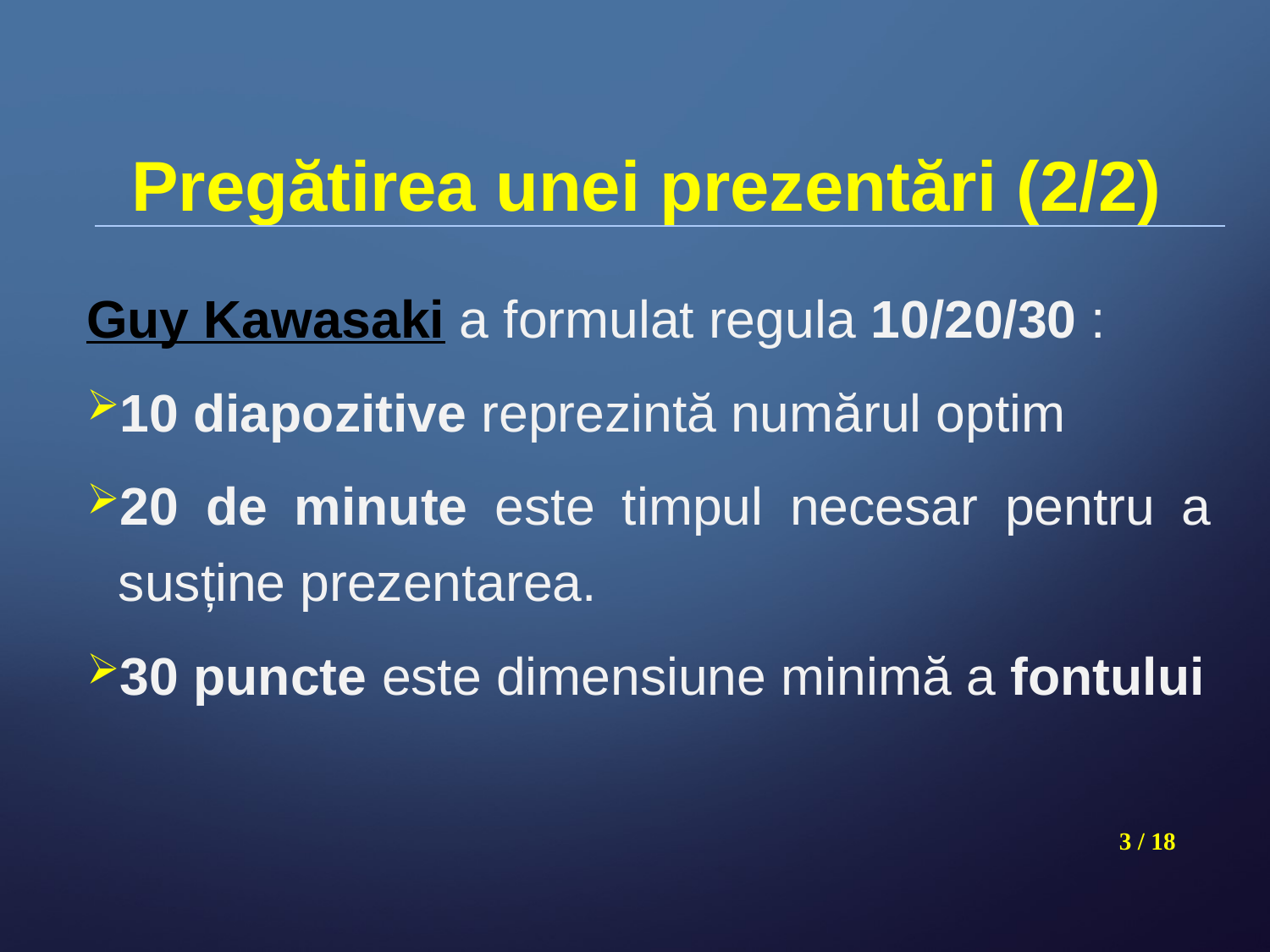

# Pregătirea unei prezentări (2/2)
Guy Kawasaki a formulat regula 10/20/30 :
10 diapozitive reprezintă numărul optim
20 de minute este timpul necesar pentru a susține prezentarea.
30 puncte este dimensiune minimă a fontului
3 / 18